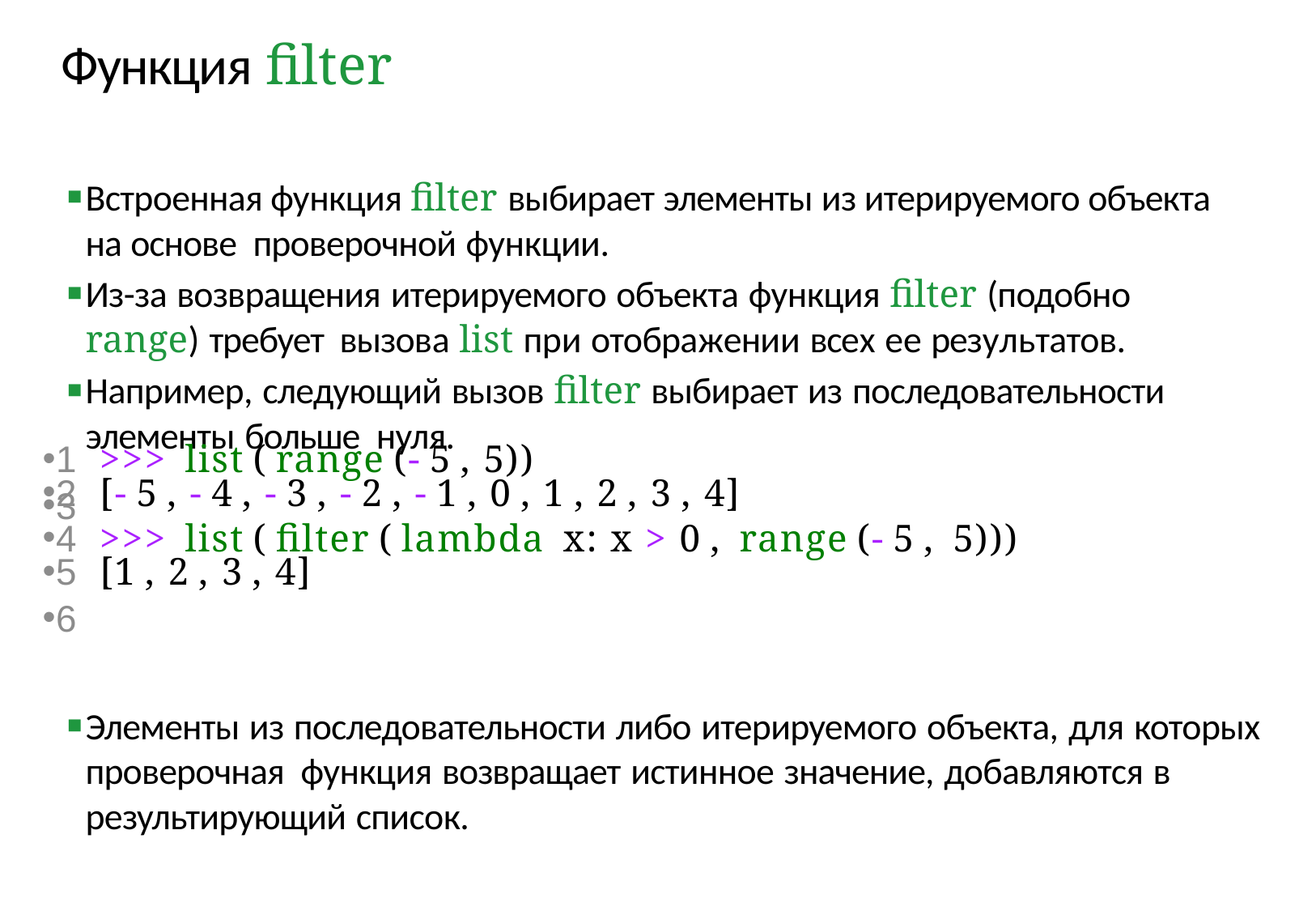

# Функция filter
Встроенная функция filter выбирает элементы из итерируемого объекта на основе  проверочной функции.
Из-за возвращения итерируемого объекта функция filter (подобно range) требует  вызова list при отображении всех ее результатов.
Например, следующий вызов filter выбирает из последовательности элементы больше  нуля.
1	>>>  list ( range (- 5 , 5))
2	[- 5 , - 4 , - 3 , - 2 , - 1 , 0 , 1 , 2 , 3 , 4]
3
4	>>>  list ( filter ( lambda  x: x > 0 ,  range (- 5 ,  5)))
5	[1 , 2 , 3 , 4]
6

Элементы из последовательности либо итерируемого объекта, для которых проверочная  функция возвращает истинное значение, добавляются в результирующий список.